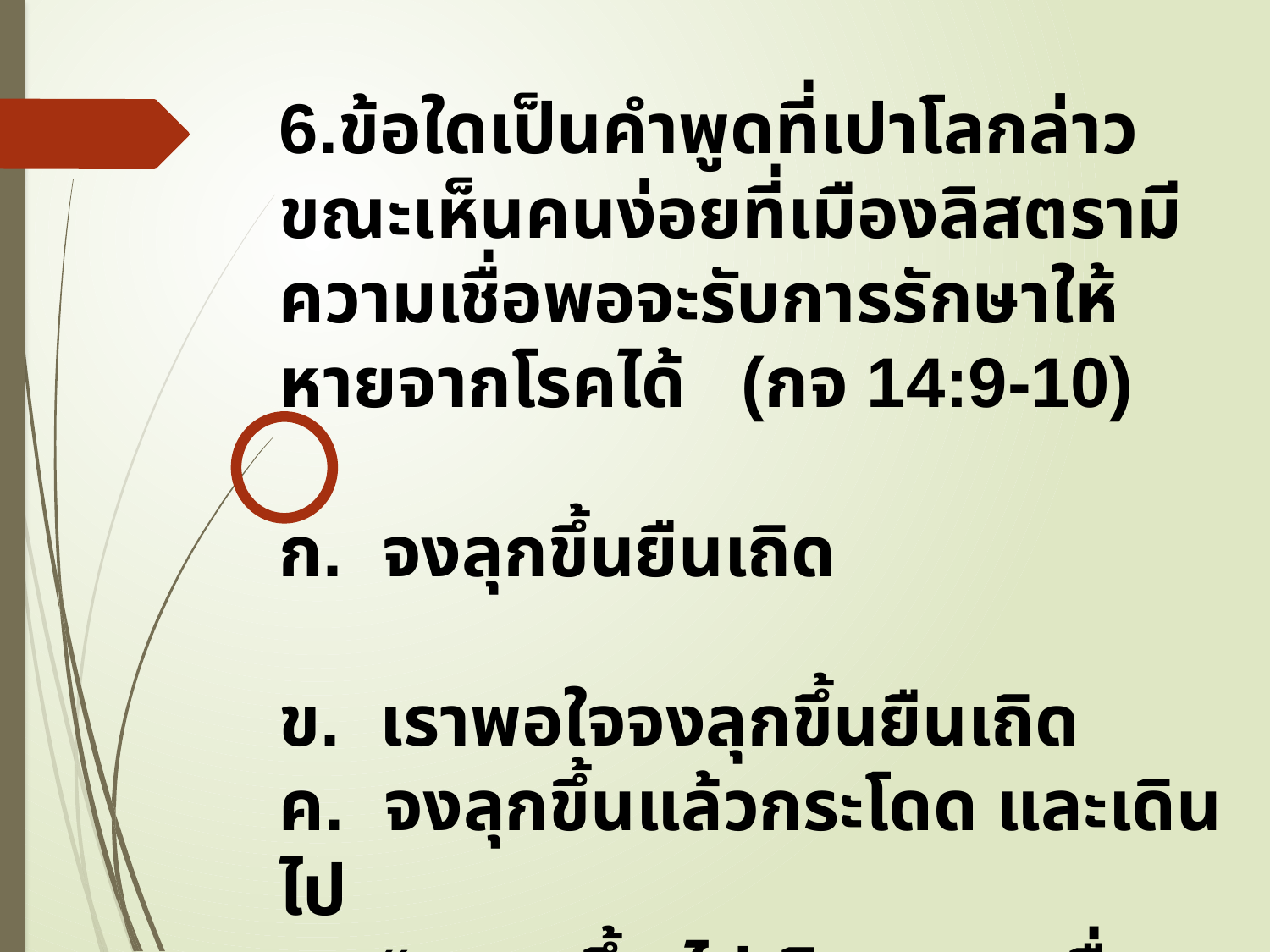

6.ข้อใดเป็นคำพูดที่เปาโลกล่าวขณะเห็นคนง่อยที่เมืองลิสตรามีความเชื่อพอจะรับการรักษาให้หายจากโรคได้   (กจ 14:9-10)

ก.  จงลุกขึ้นยืนเถิด
ข.  เราพอใจจงลุกขึ้นยืนเถิด
ค.  จงลุกขึ้นแล้วกระโดด และเดินไป
ง.  “จงลุกขึ้น ไปเถิด ความเชื่อของท่านทำให้ท่าน
     รอดพ้นแล้ว”